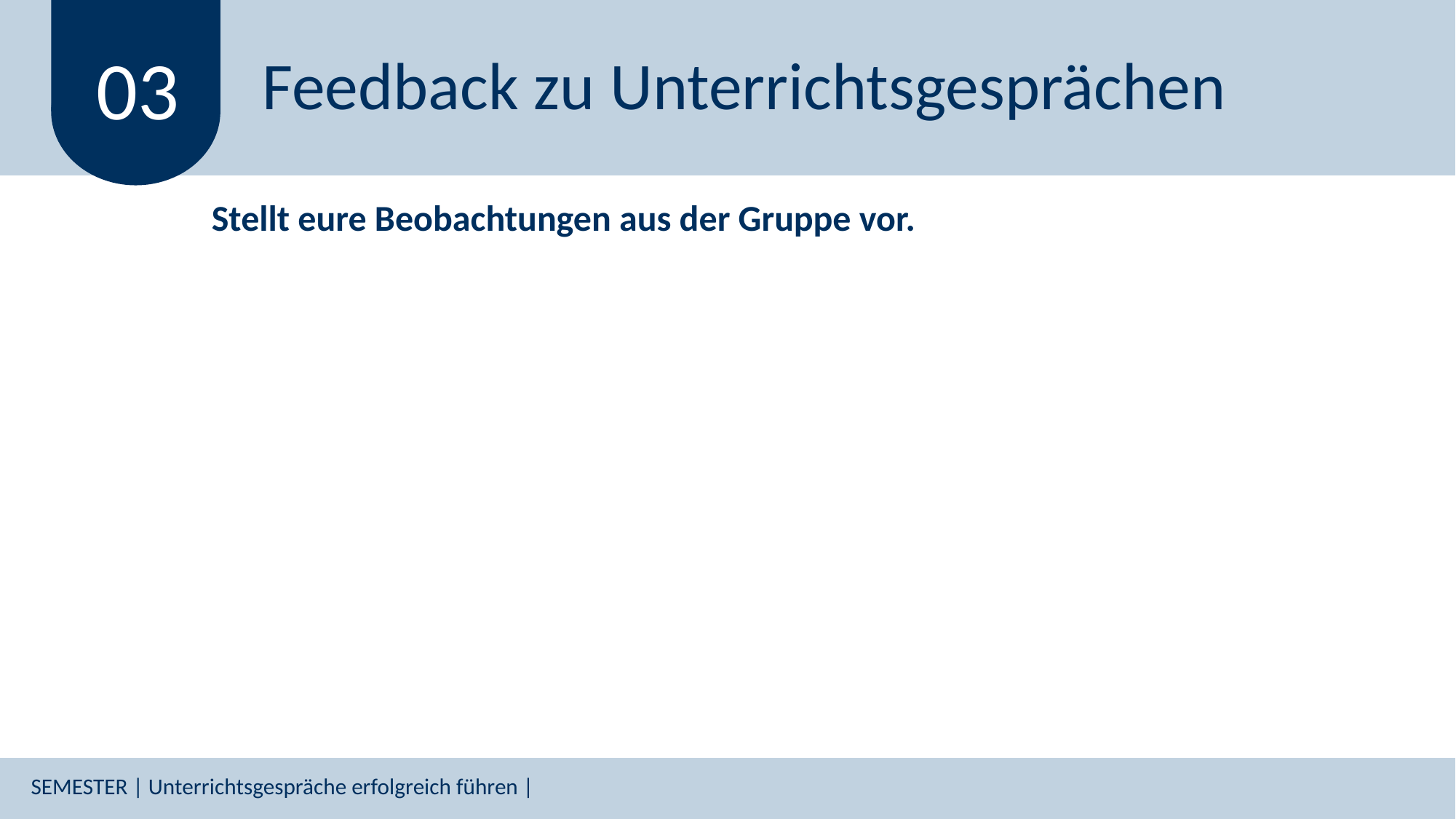

# Feedback zu Unterrichtsgesprächen
03
Stellt eure Beobachtungen aus der Gruppe vor.

SEMESTER | Unterrichtsgespräche erfolgreich führen |